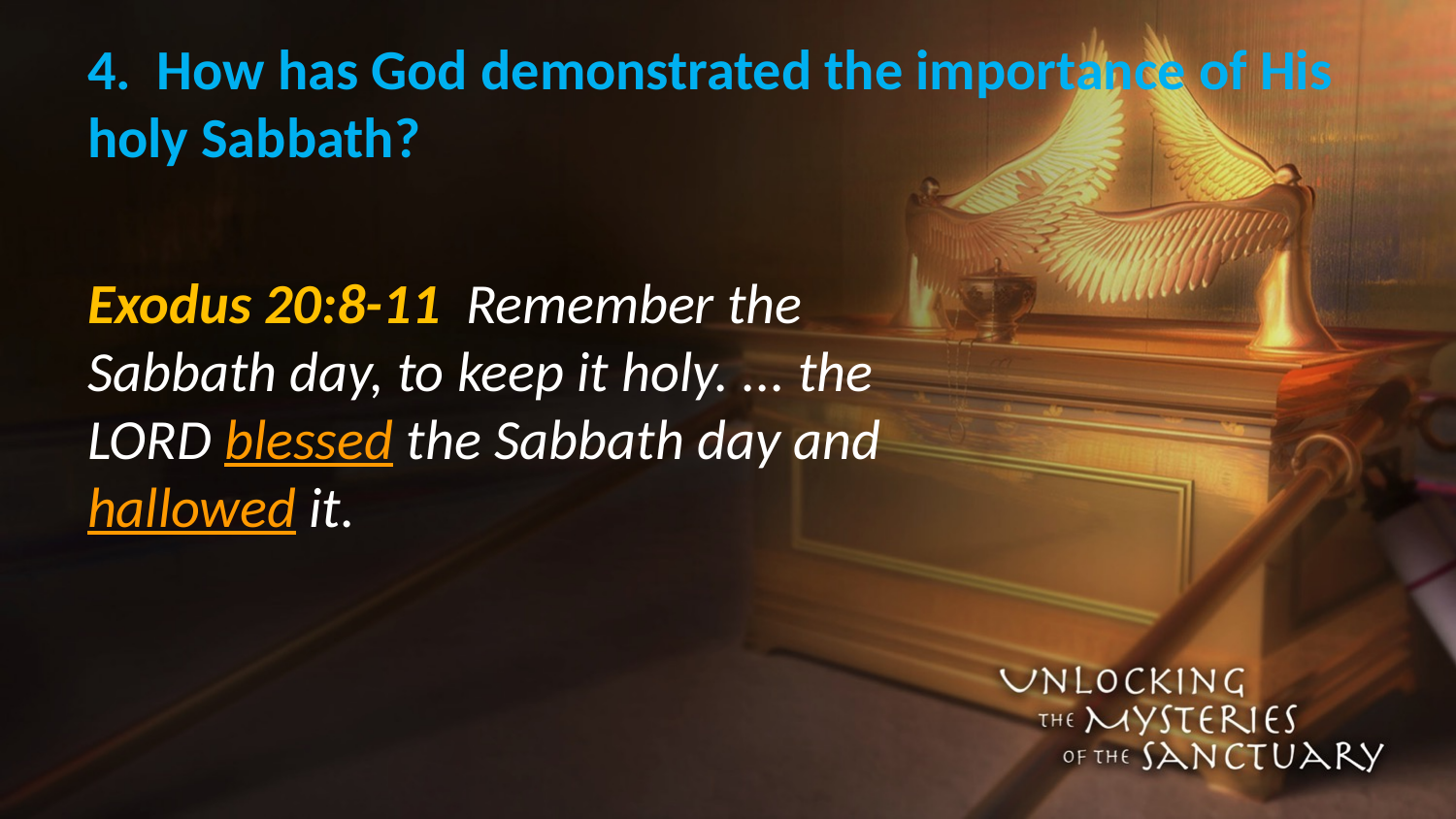

# 4.  How has God demonstrated the importance of His holy Sabbath?

Exodus 20:8-11  Remember the Sabbath day, to keep it holy. ... the LORD blessed the Sabbath day and hallowed it.